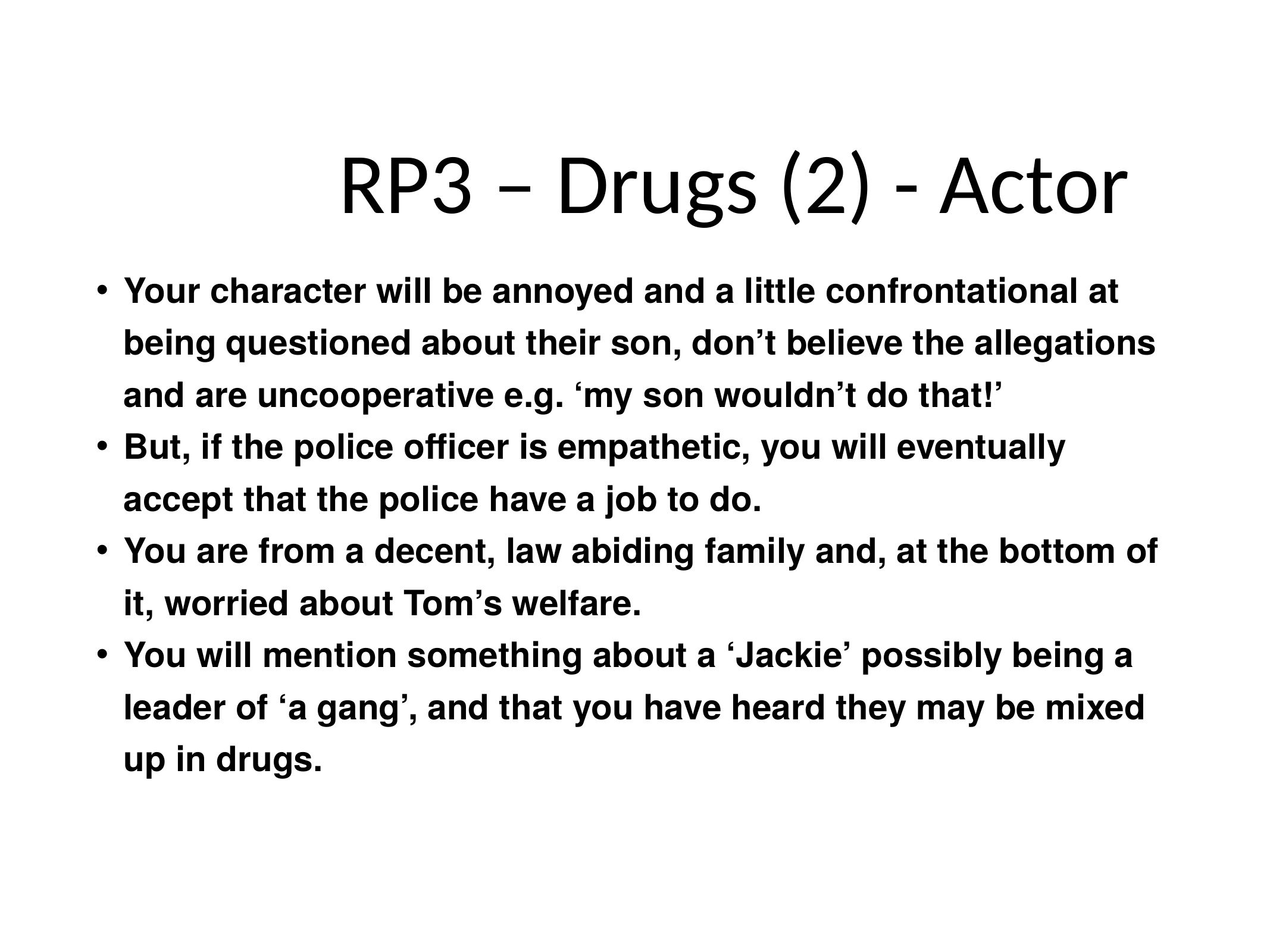

# RP3 – Drugs (2) - Actor
Your character will be annoyed and a little confrontational at being questioned about their son, don’t believe the allegations and are uncooperative e.g. ‘my son wouldn’t do that!’
But, if the police officer is empathetic, you will eventually accept that the police have a job to do.
You are from a decent, law abiding family and, at the bottom of it, worried about Tom’s welfare.
You will mention something about a ‘Jackie’ possibly being a leader of ‘a gang’, and that you have heard they may be mixed up in drugs.